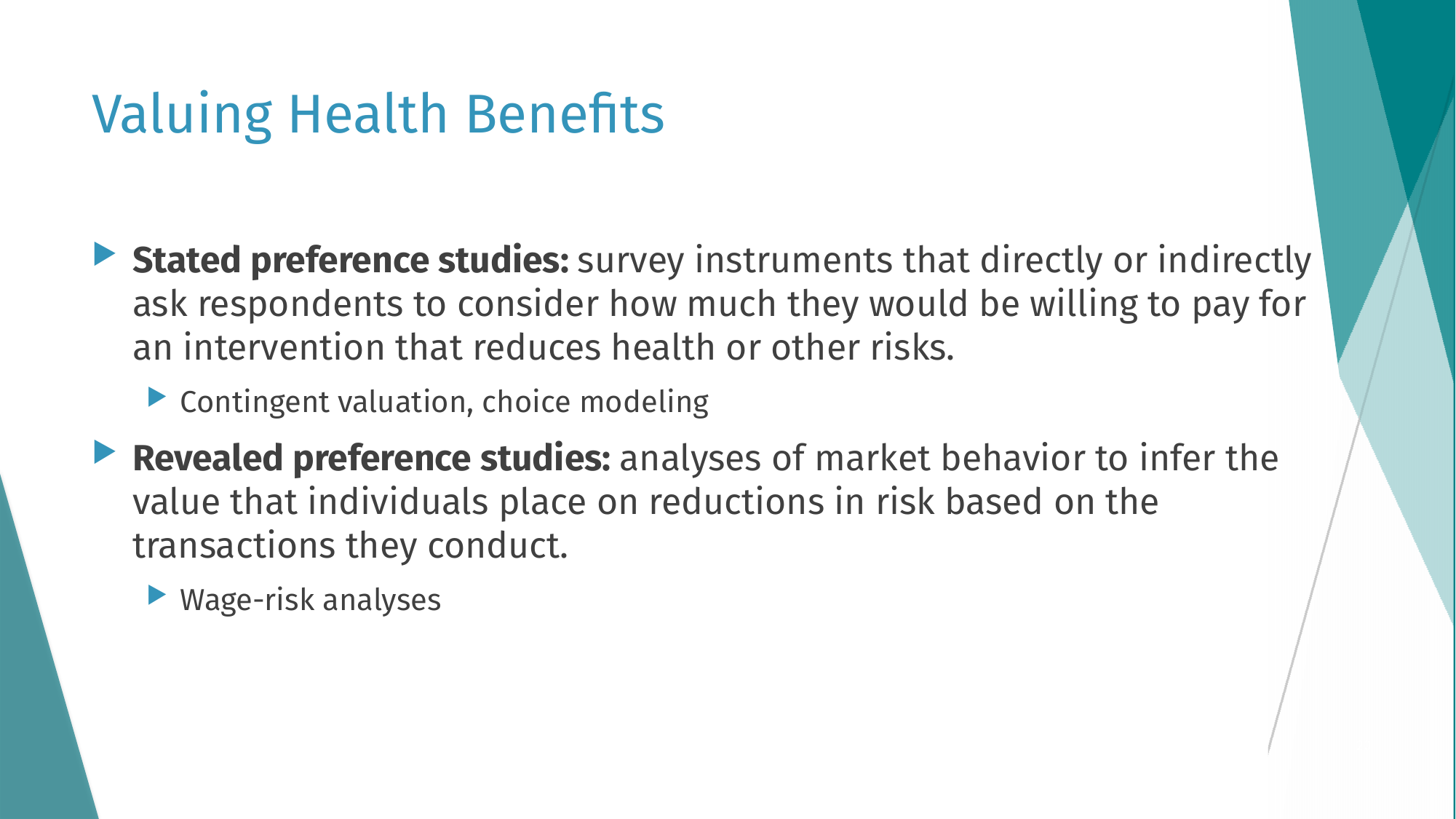

# Valuing Health Benefits
Stated preference studies: survey instruments that directly or indirectly ask respondents to consider how much they would be willing to pay for an intervention that reduces health or other risks.
Contingent valuation, choice modeling
Revealed preference studies: analyses of market behavior to infer the value that individuals place on reductions in risk based on the transactions they conduct.
Wage-risk analyses
20